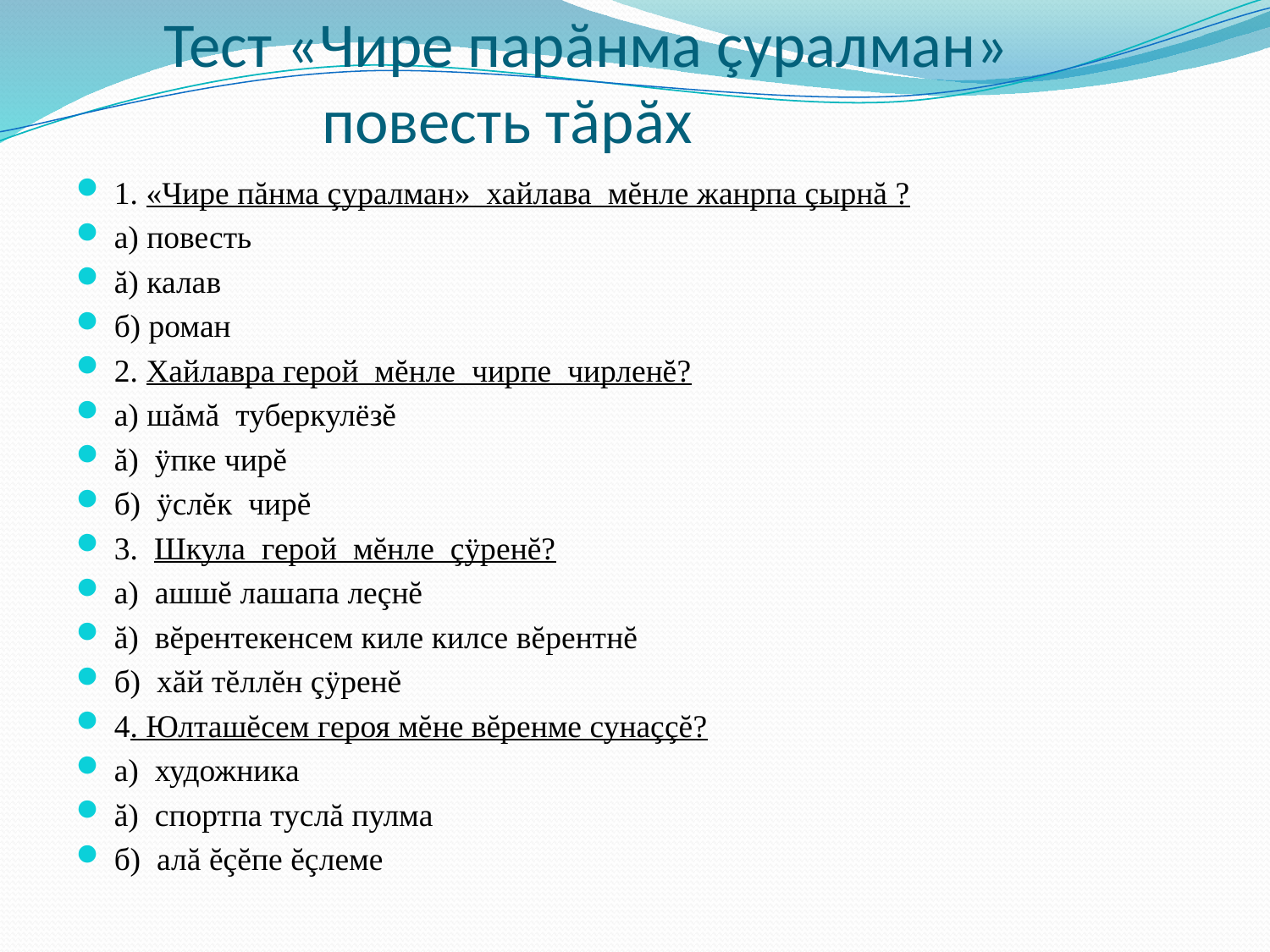

# Тест «Чире парăнма çуралман» повесть тăрăх
1. «Чире пăнма çуралман»  хайлава  мĕнле жанрпа çырнă ?
а) повесть
ă) калав
б) роман
2. Хайлавра герой  мĕнле  чирпе  чирленĕ?
а) шăмă  туберкулёзĕ
ă)  ÿпке чирĕ
б)  ÿслĕк  чирĕ
3.  Шкула  герой  мĕнле  çÿренĕ?
а)  ашшĕ лашапа леçнĕ
ă)  вĕрентекенсем киле килсе вĕрентнĕ
б)  хăй тĕллĕн çÿренĕ
4. Юлташĕсем героя мĕне вĕренме сунаççĕ?
а)  художника
ă)  спортпа туслă пулма
б)  алă ĕçĕпе ĕçлеме